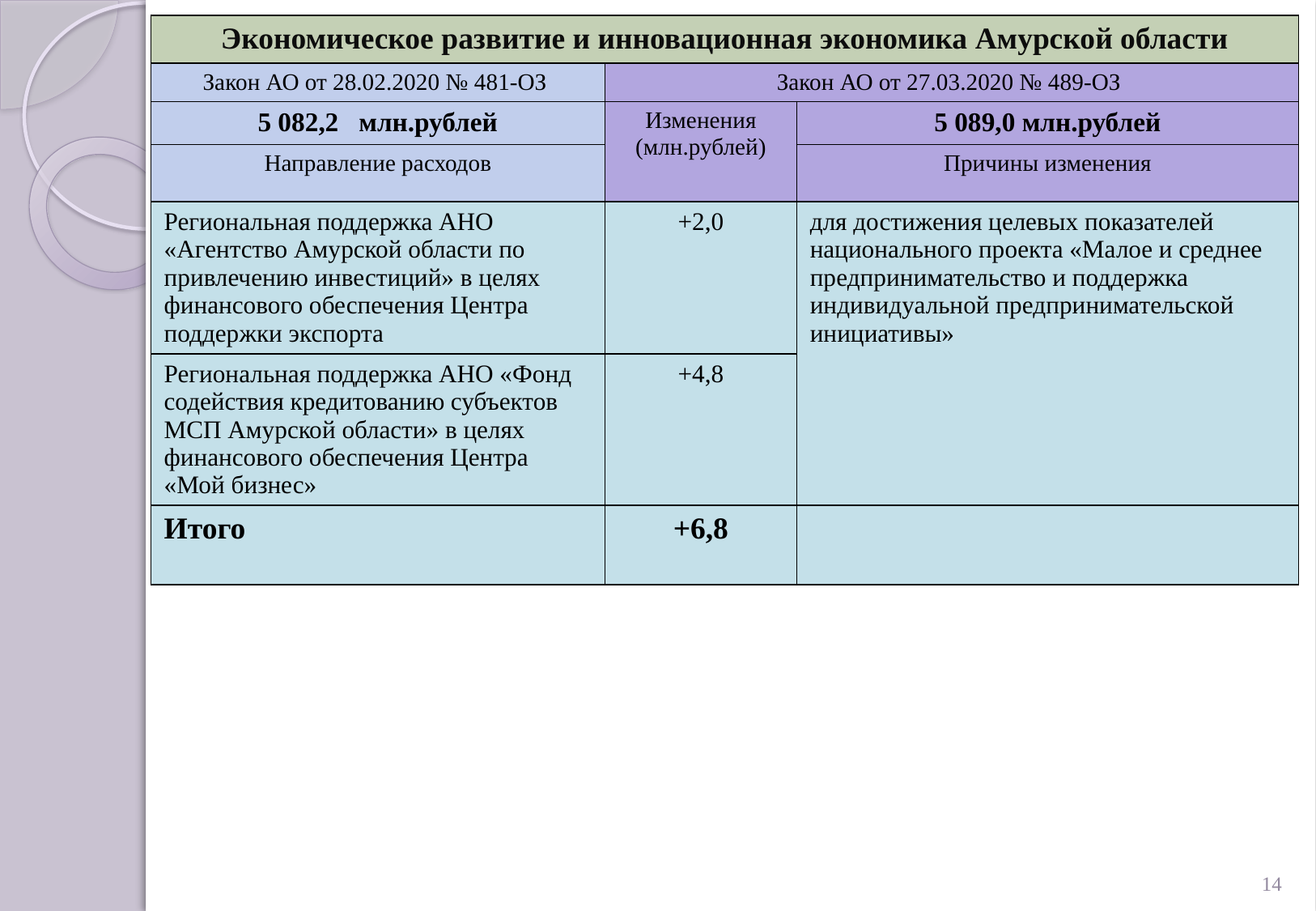

| Экономическое развитие и инновационная экономика Амурской области |  |  |
| --- | --- | --- |
| Закон АО от 28.02.2020 № 481-ОЗ | Закон АО от 27.03.2020 № 489-ОЗ |  |
| 5 082,2 млн.рублей | Изменения (млн.рублей) | 5 089,0 млн.рублей |
| Направление расходов |  | Причины изменения |
| Региональная поддержка АНО «Агентство Амурской области по привлечению инвестиций» в целях финансового обеспечения Центра поддержки экспорта | +2,0 | для достижения целевых показателей национального проекта «Малое и среднее предпринимательство и поддержка индивидуальной предпринимательской инициативы» |
| Региональная поддержка АНО «Фонд содействия кредитованию субъектов МСП Амурской области» в целях финансового обеспечения Центра «Мой бизнес» | +4,8 |  |
| Итого | +6,8 |  |
14